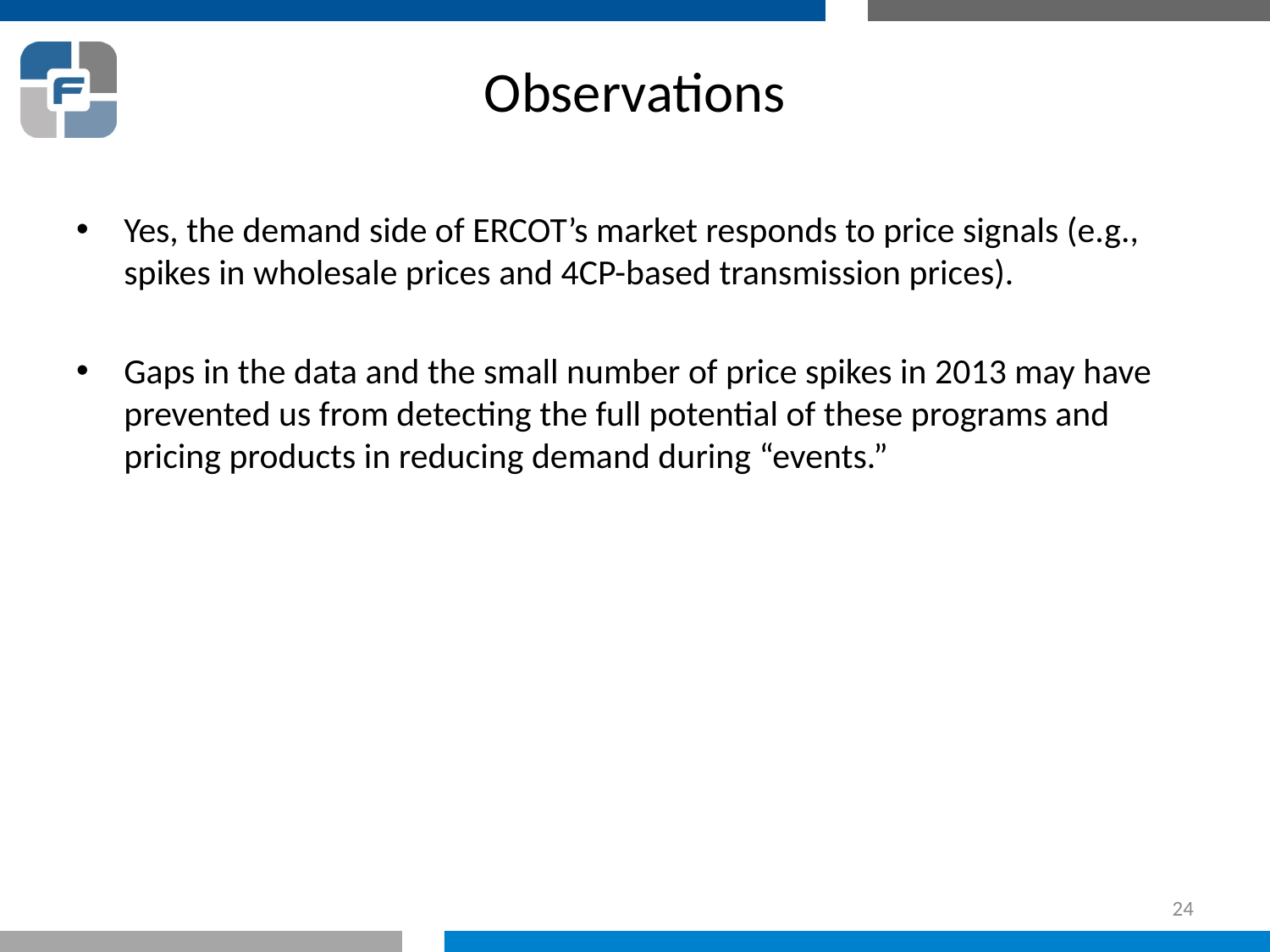

# Observations
Yes, the demand side of ERCOT’s market responds to price signals (e.g., spikes in wholesale prices and 4CP-based transmission prices).

Gaps in the data and the small number of price spikes in 2013 may have prevented us from detecting the full potential of these programs and pricing products in reducing demand during “events.”

24